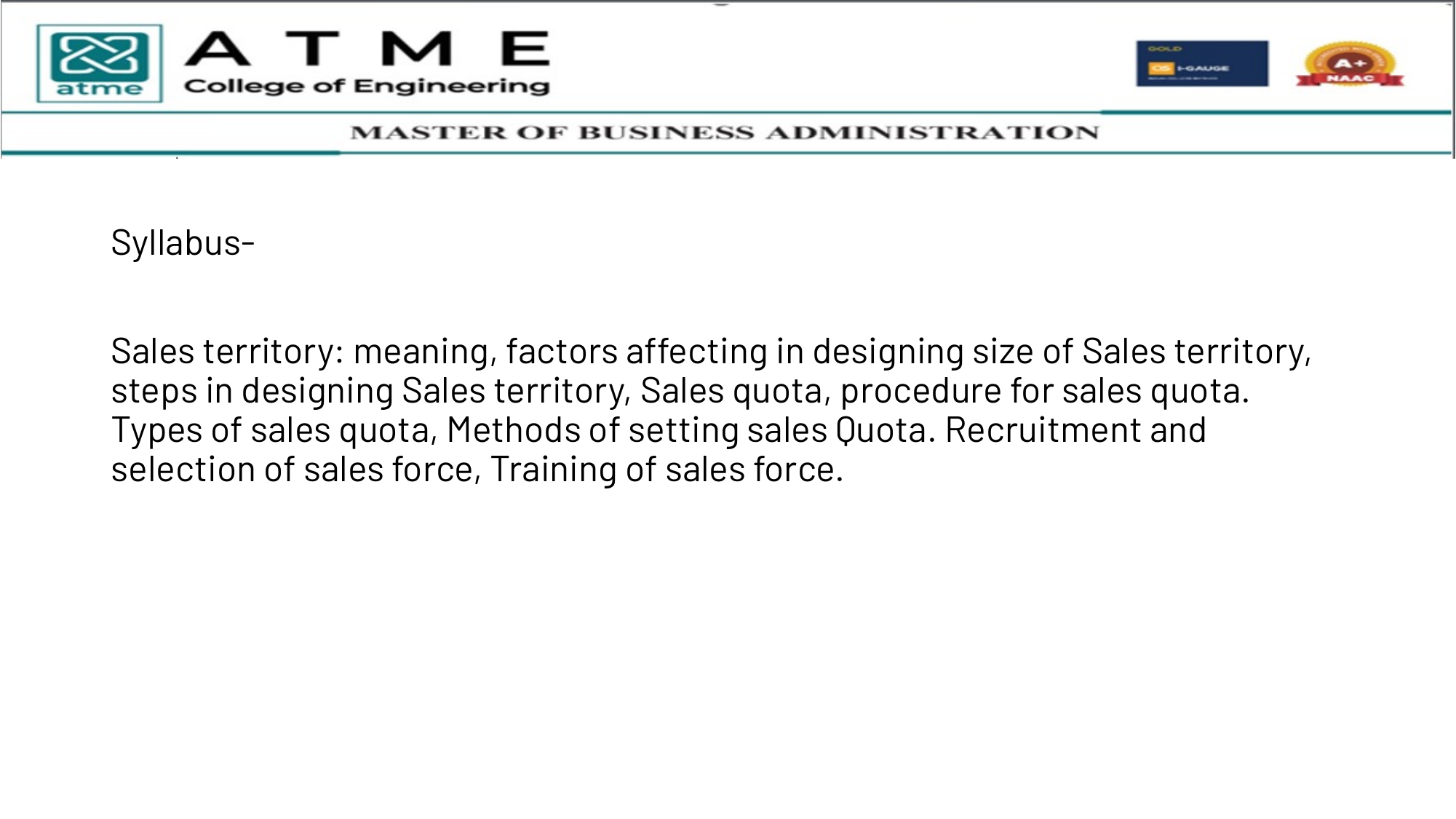

Syllabus-

Sales territory: meaning, factors affecting in designing size of Sales territory, steps in designing Sales territory, Sales quota, procedure for sales quota. Types of sales quota, Methods of setting sales Quota. Recruitment and selection of sales force, Training of sales force.